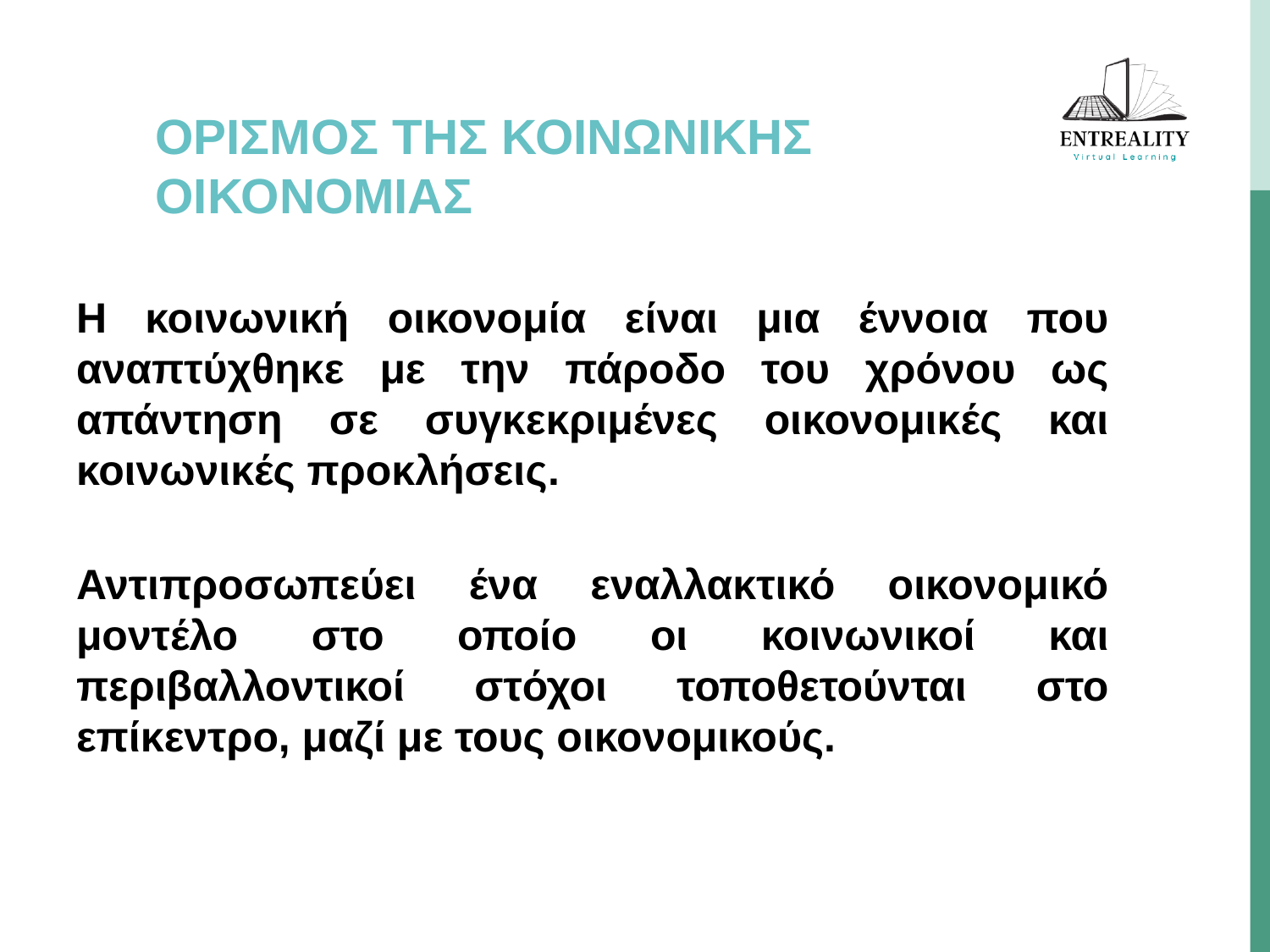

# ΟΡΙΣΜΟΣ ΤΗΣ ΚΟΙΝΩΝΙΚΗΣ ΟΙΚΟΝΟΜΙΑΣ

Η κοινωνική οικονομία είναι μια έννοια που αναπτύχθηκε με την πάροδο του χρόνου ως απάντηση σε συγκεκριμένες οικονομικές και κοινωνικές προκλήσεις.

Αντιπροσωπεύει ένα εναλλακτικό οικονομικό μοντέλο στο οποίο οι κοινωνικοί και περιβαλλοντικοί στόχοι τοποθετούνται στο επίκεντρο, μαζί με τους οικονομικούς.